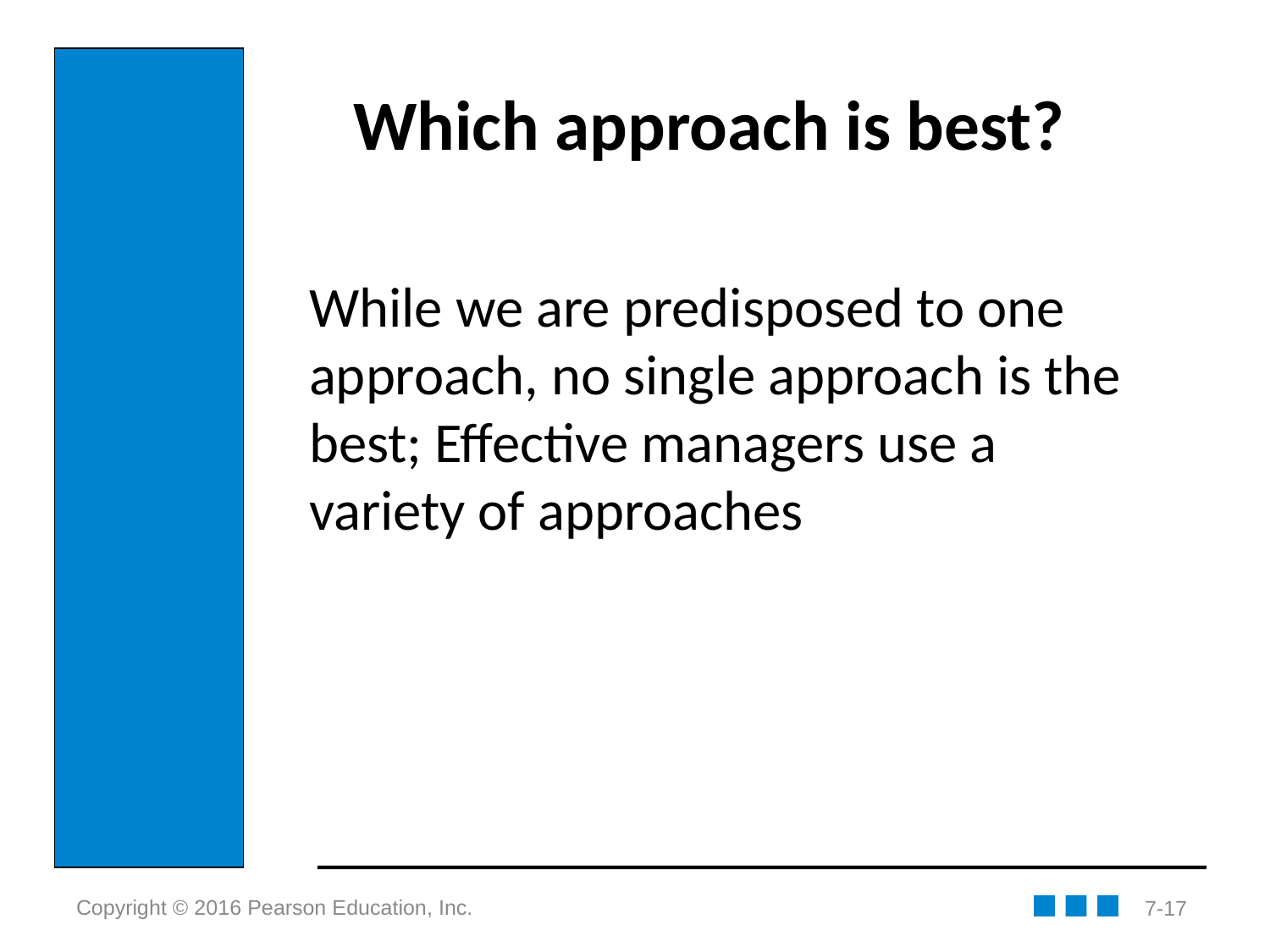

# Which approach is best?

While we are predisposed to one approach, no single approach is the best; Effective managers use a variety of approaches

7-17
Copyright © 2016 Pearson Education, Inc.